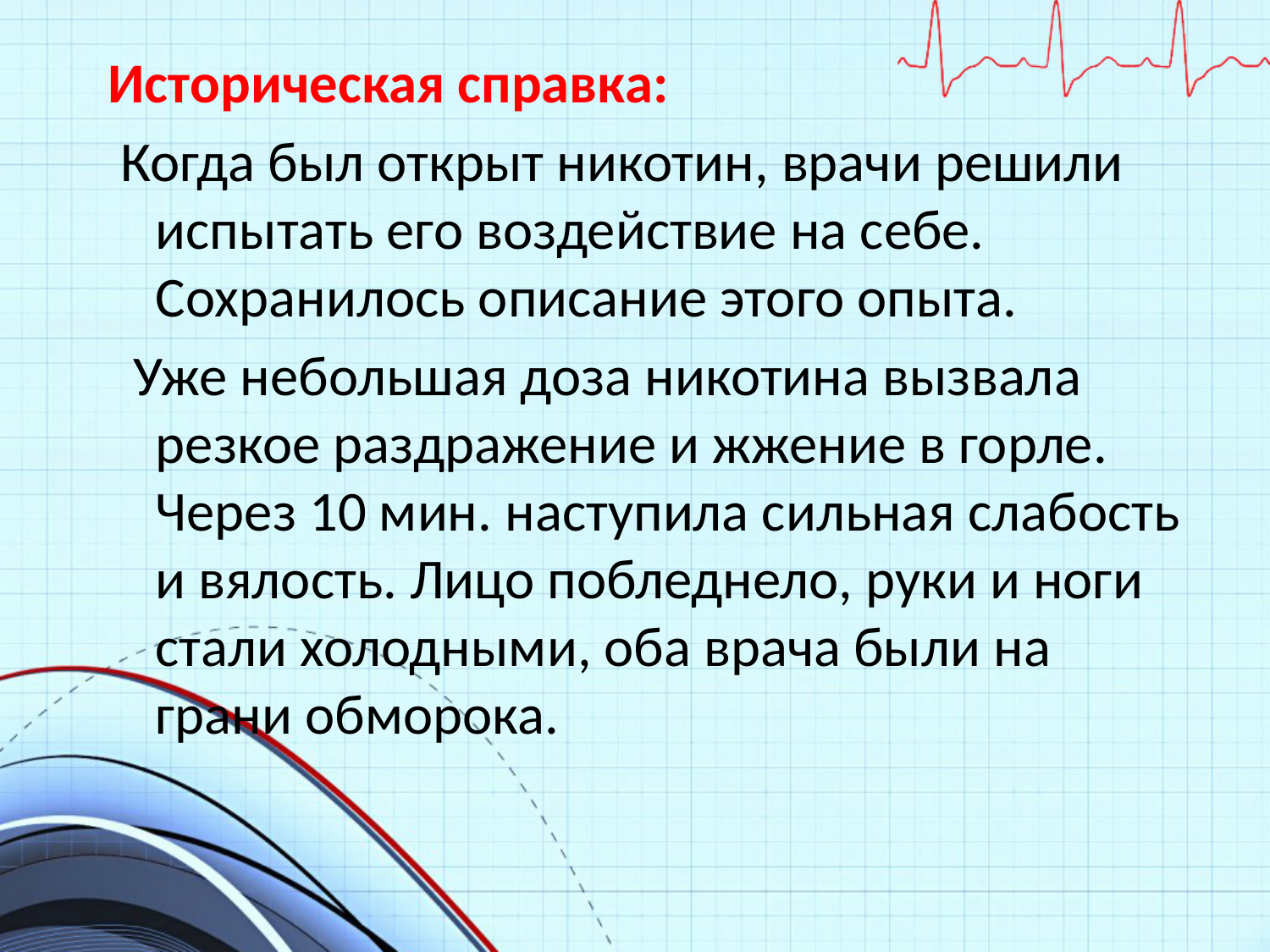

#
Историческая справка:
 Когда был открыт никотин, врачи решили испытать его воздействие на себе. Сохранилось описание этого опыта.
  Уже небольшая доза никотина вызвала резкое раздражение и жжение в горле. Через 10 мин. наступила сильная слабость и вялость. Лицо побледнело, руки и ноги стали холодными, оба врача были на грани обморока.